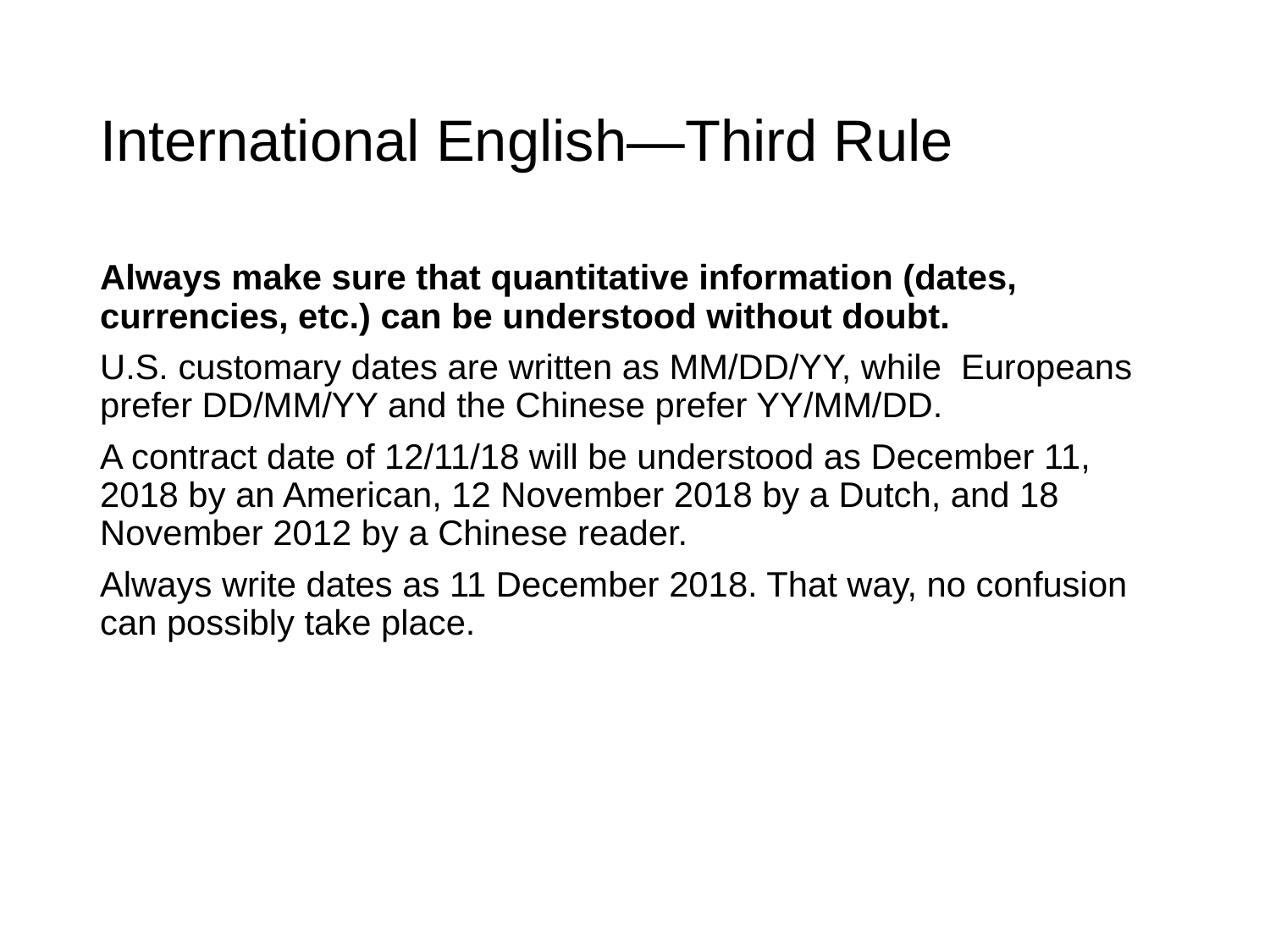

# International English—Third Rule
Always make sure that quantitative information (dates, currencies, etc.) can be understood without doubt.
U.S. customary dates are written as MM/DD/YY, while  Europeans prefer DD/MM/YY and the Chinese prefer YY/MM/DD.
A contract date of 12/11/18 will be understood as December 11, 2018 by an American, 12 November 2018 by a Dutch, and 18 November 2012 by a Chinese reader.
Always write dates as 11 December 2018. That way, no confusion can possibly take place.